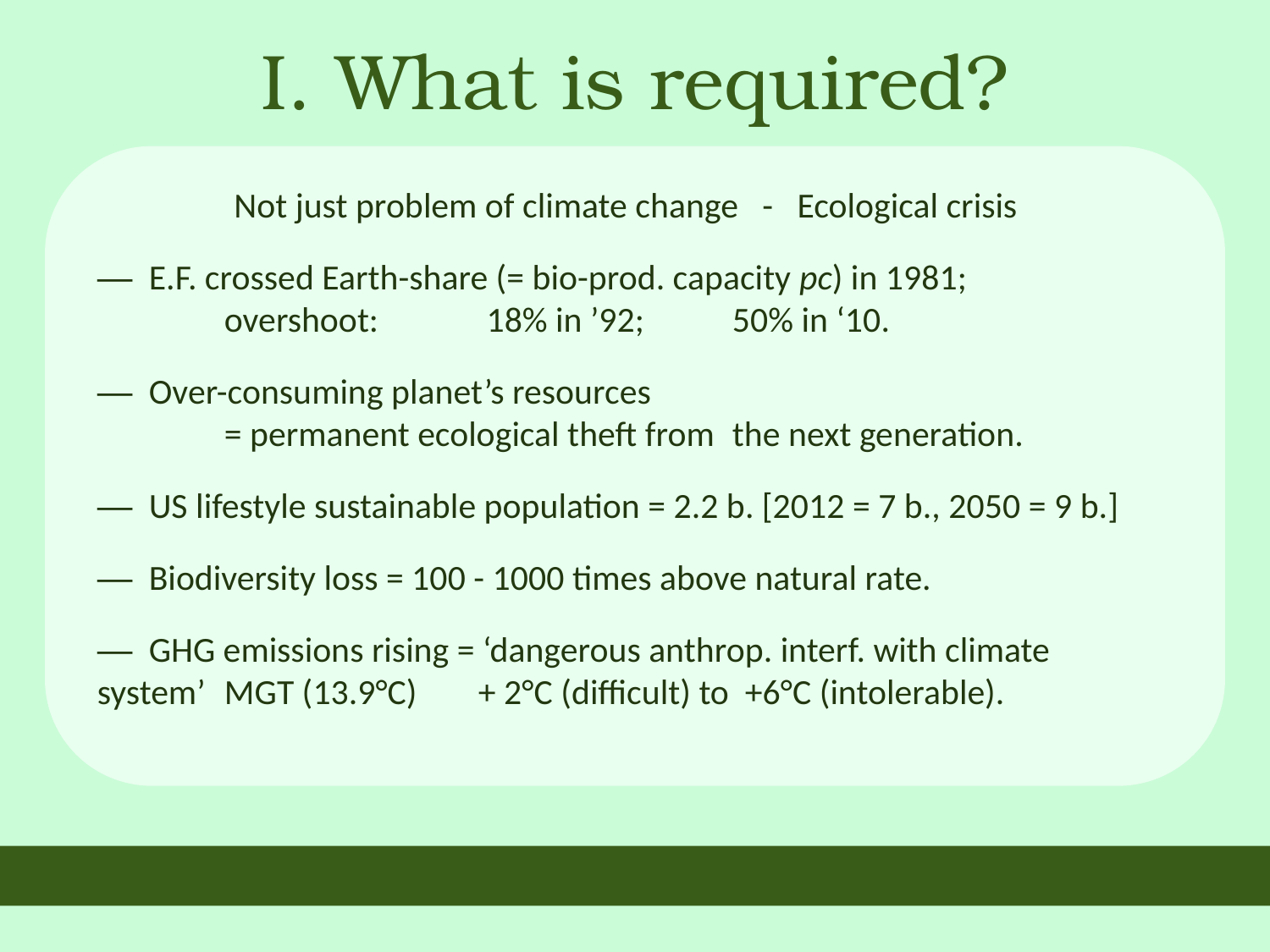

I. What is required?

Not just problem of climate change   -   Ecological crisis
  E.F. crossed Earth-share (= bio-prod. capacity pc) in 1981;
	overshoot:	 18% in ’92; 	50% in ‘10.
  Over-consuming planet’s resources
	= permanent ecological theft from 	the next generation.
  US lifestyle sustainable population = 2.2 b. [2012 = 7 b., 2050 = 9 b.]
  Biodiversity loss = 100 - 1000 times above natural rate.
  GHG emissions rising = ‘dangerous anthrop. interf. with climate system’  	MGT (13.9°C) 	+ 2°C (difficult) to  +6°C (intolerable).